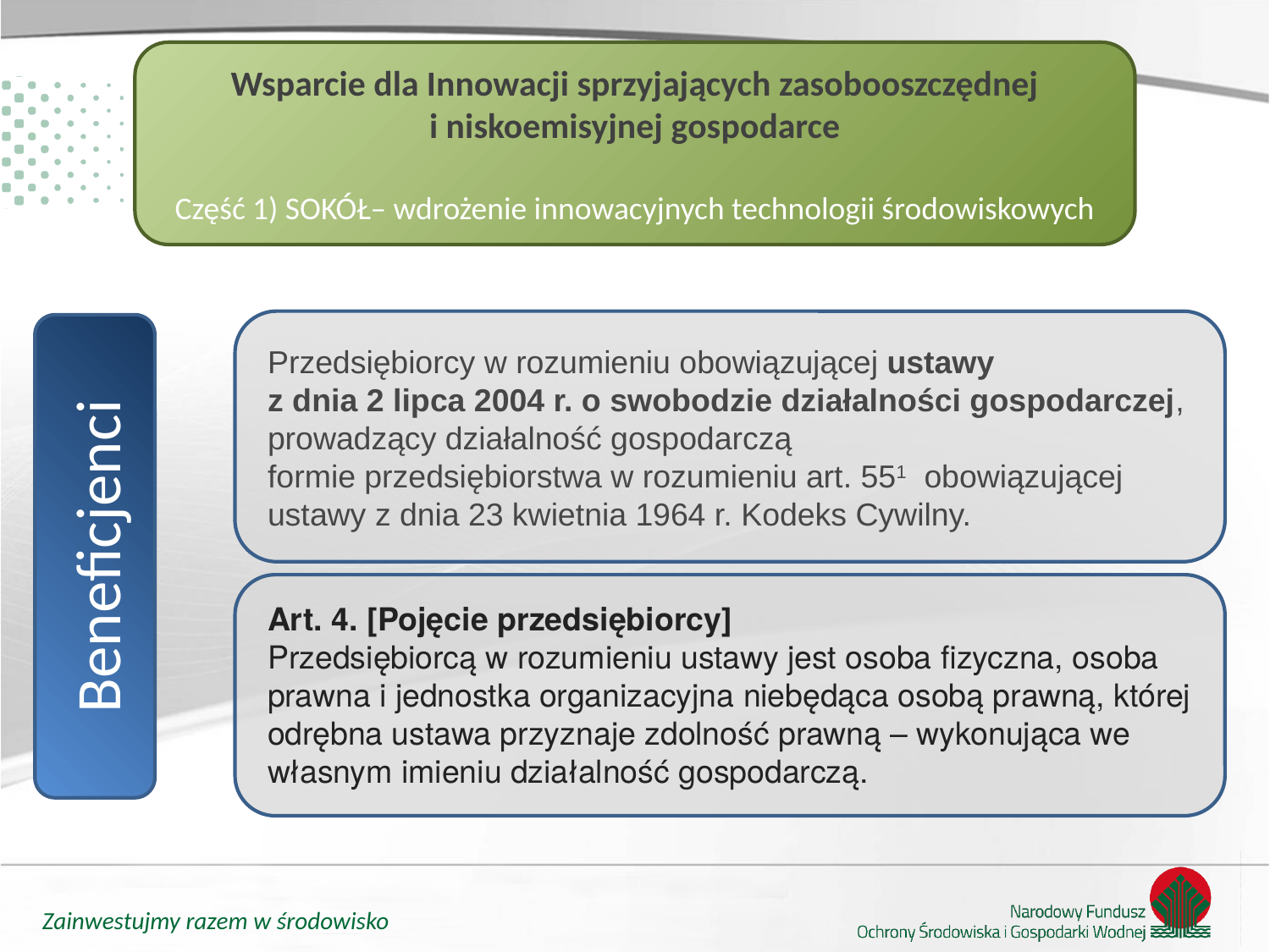

Wsparcie dla Innowacji sprzyjających zasobooszczędnej i niskoemisyjnej gospodarce

Część 1) SOKÓŁ– wdrożenie innowacyjnych technologii środowiskowych

Przedsiębiorcy w rozumieniu obowiązującej ustawy
z dnia 2 lipca 2004 r. o swobodzie działalności gospodarczej, prowadzący działalność gospodarczą
formie przedsiębiorstwa w rozumieniu art. 551  obowiązującej ustawy z dnia 23 kwietnia 1964 r. Kodeks Cywilny.
Beneficjenci

Art. 4. [Pojęcie przedsiębiorcy]
Przedsiębiorcą w rozumieniu ustawy jest osoba fizyczna, osoba prawna i jednostka organizacyjna niebędąca osobą prawną, której odrębna ustawa przyznaje zdolność prawną – wykonująca we własnym imieniu działalność gospodarczą.